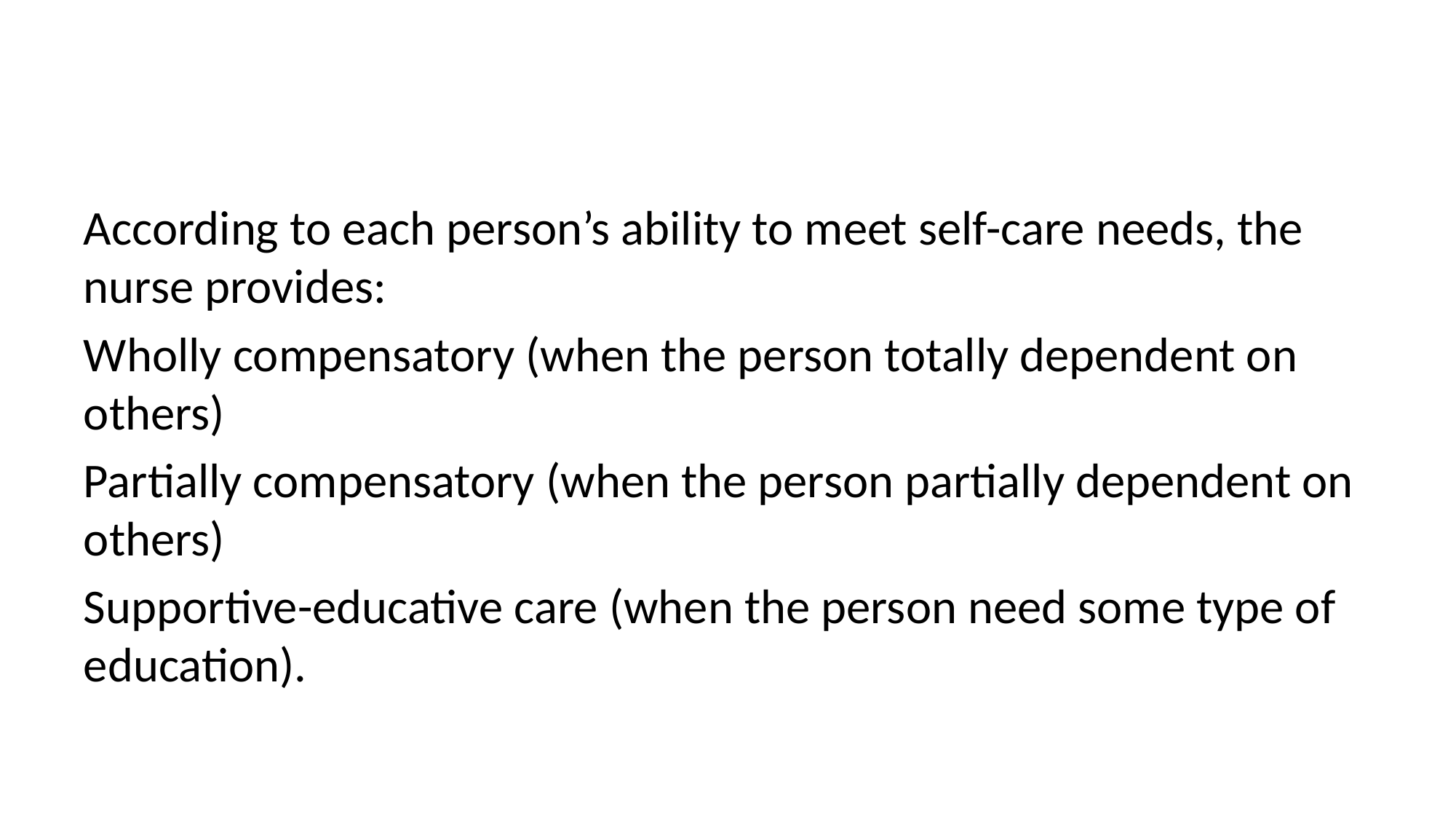

#
According to each person’s ability to meet self-care needs, the nurse provides:
Wholly compensatory (when the person totally dependent on others)
Partially compensatory (when the person partially dependent on others)
Supportive-educative care (when the person need some type of education).